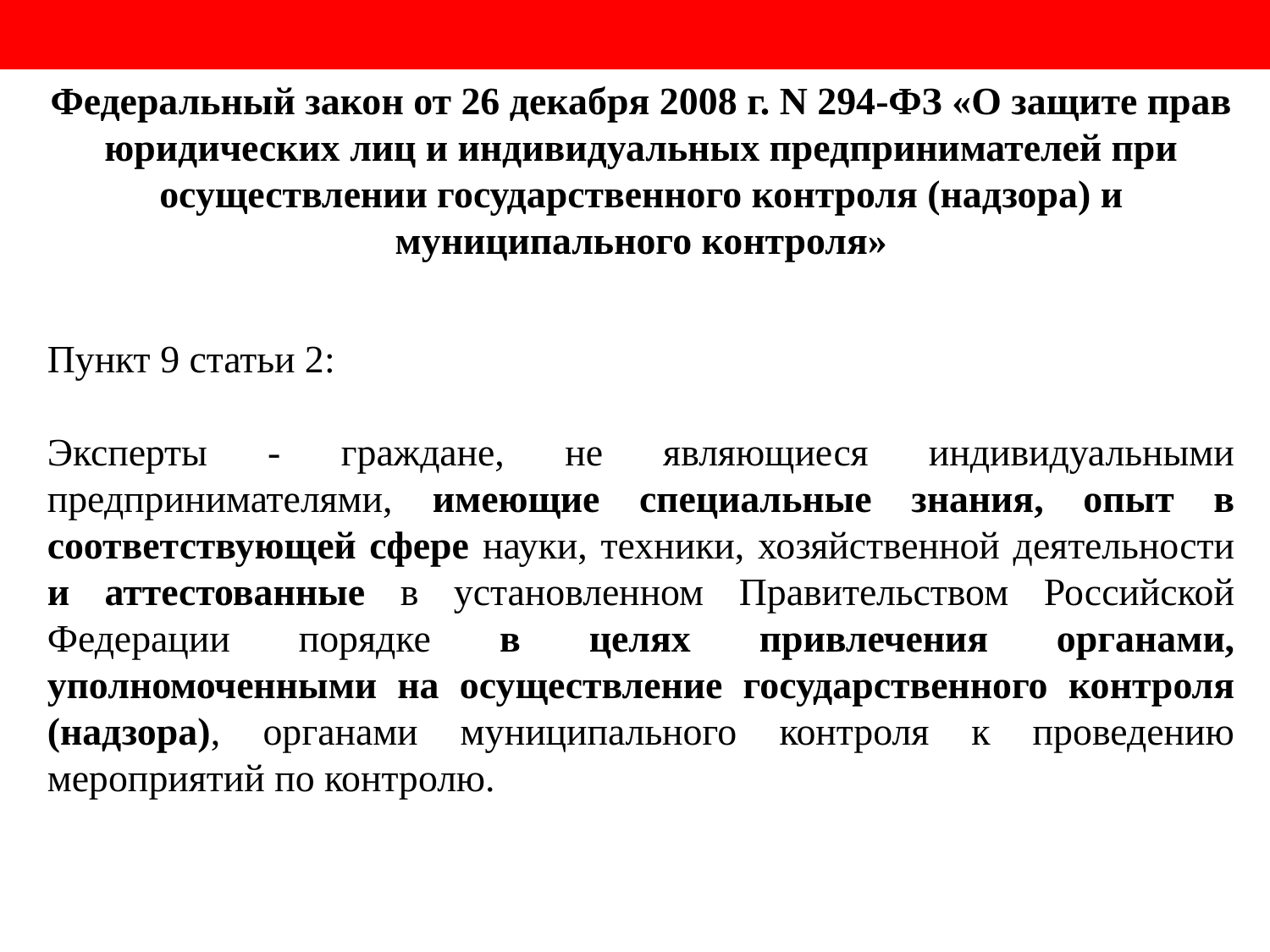

Федеральный закон от 26 декабря 2008 г. N 294-ФЗ «О защите прав юридических лиц и индивидуальных предпринимателей при осуществлении государственного контроля (надзора) и муниципального контроля»

Пункт 9 статьи 2:

Эксперты - граждане, не являющиеся индивидуальными предпринимателями, имеющие специальные знания, опыт в соответствующей сфере науки, техники, хозяйственной деятельности и аттестованные в установленном Правительством Российской Федерации порядке в целях привлечения органами, уполномоченными на осуществление государственного контроля (надзора), органами муниципального контроля к проведению мероприятий по контролю.